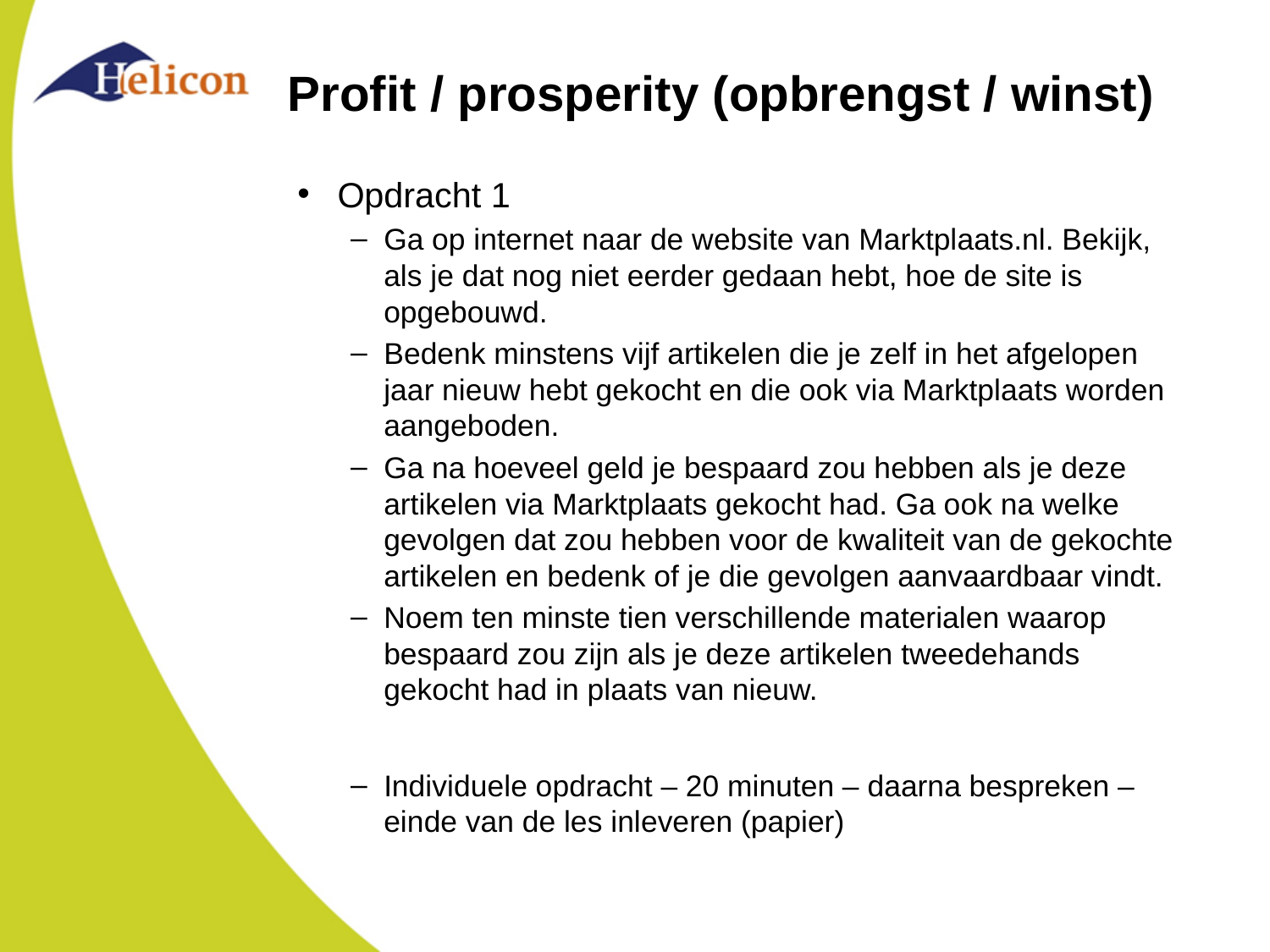

# Profit / prosperity (opbrengst / winst)
Opdracht 1
Ga op internet naar de website van Marktplaats.nl. Bekijk, als je dat nog niet eerder gedaan hebt, hoe de site is opgebouwd.
Bedenk minstens vijf artikelen die je zelf in het afgelopen jaar nieuw hebt gekocht en die ook via Marktplaats worden aangeboden.
Ga na hoeveel geld je bespaard zou hebben als je deze artikelen via Marktplaats gekocht had. Ga ook na welke gevolgen dat zou hebben voor de kwaliteit van de gekochte artikelen en bedenk of je die gevolgen aanvaardbaar vindt.
Noem ten minste tien verschillende materialen waarop bespaard zou zijn als je deze artikelen tweedehands gekocht had in plaats van nieuw.

Individuele opdracht – 20 minuten – daarna bespreken – einde van de les inleveren (papier)